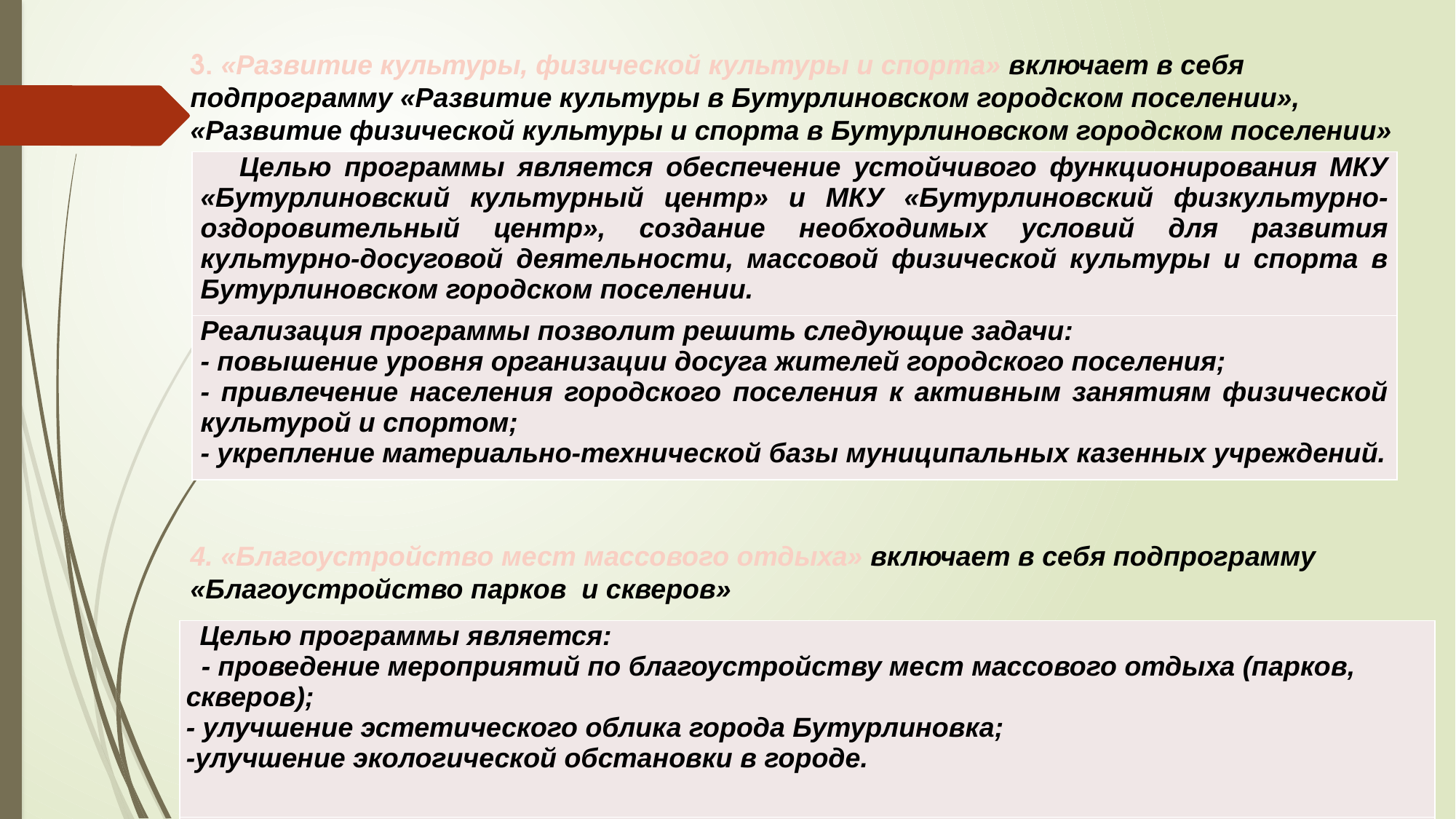

3. «Развитие культуры, физической культуры и спорта» включает в себя подпрограмму «Развитие культуры в Бутурлиновском городском поселении», «Развитие физической культуры и спорта в Бутурлиновском городском поселении»

4. «Благоустройство мест массового отдыха» включает в себя подпрограмму «Благоустройство парков  и скверов»

| Целью программы является обеспечение устойчивого функционирования МКУ «Бутурлиновский культурный центр» и МКУ «Бутурлиновский физкультурно-оздоровительный центр», создание необходимых условий для развития культурно-досуговой деятельности, массовой физической культуры и спорта в Бутурлиновском городском поселении. |
| --- |
| Реализация программы позволит решить следующие задачи: - повышение уровня организации досуга жителей городского поселения; - привлечение населения городского поселения к активным занятиям физической культурой и спортом; - укрепление материально-технической базы муниципальных казенных учреждений. |
| Целью программы является: - проведение мероприятий по благоустройству мест массового отдыха (парков, скверов); - улучшение эстетического облика города Бутурлиновка; -улучшение экологической обстановки в городе. |
| --- |
|  |